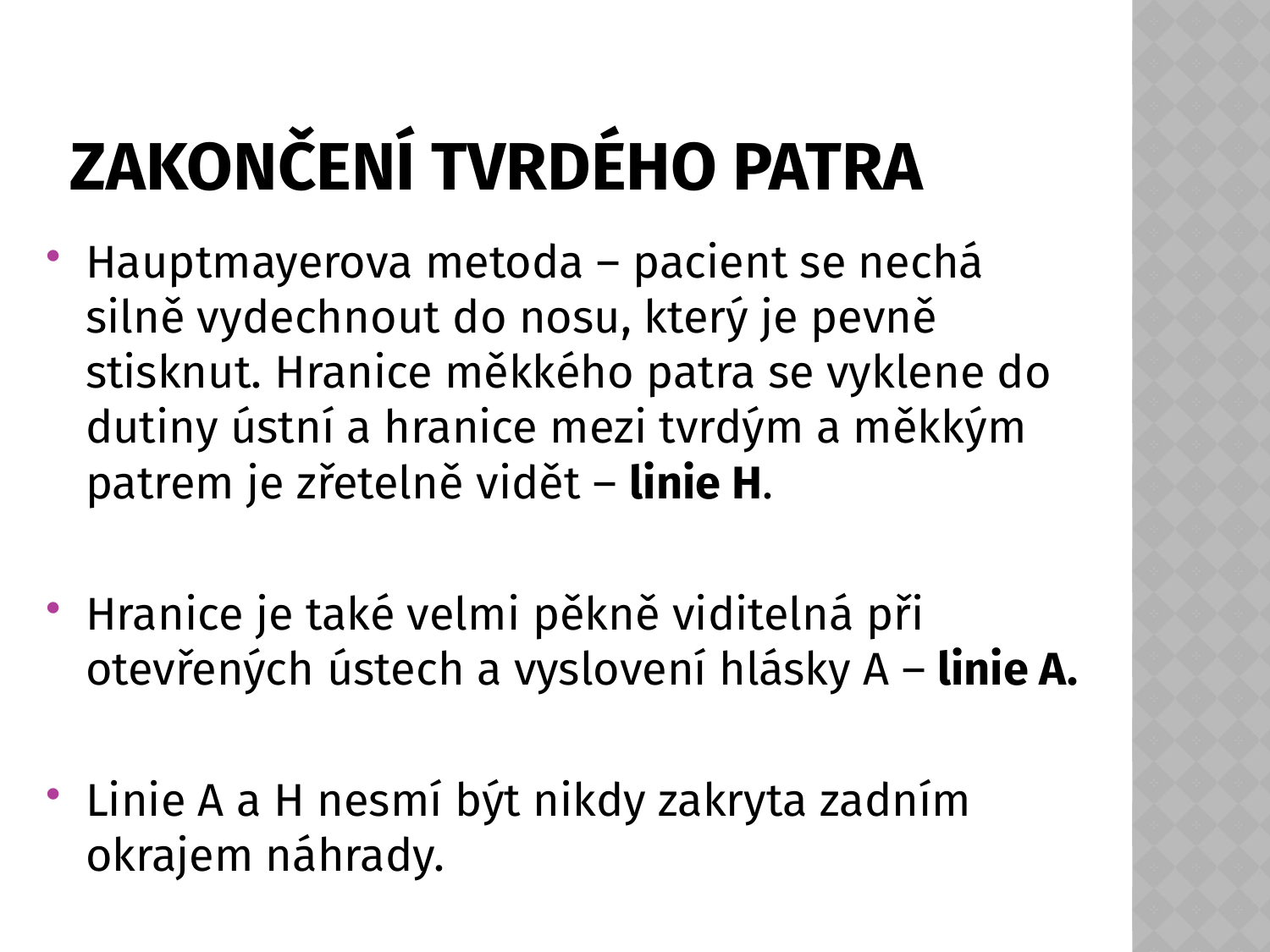

# Zakončení tvrdého patra
Hauptmayerova metoda – pacient se nechá silně vydechnout do nosu, který je pevně stisknut. Hranice měkkého patra se vyklene do dutiny ústní a hranice mezi tvrdým a měkkým patrem je zřetelně vidět – linie H.

Hranice je také velmi pěkně viditelná při otevřených ústech a vyslovení hlásky A – linie A.

Linie A a H nesmí být nikdy zakryta zadním okrajem náhrady.